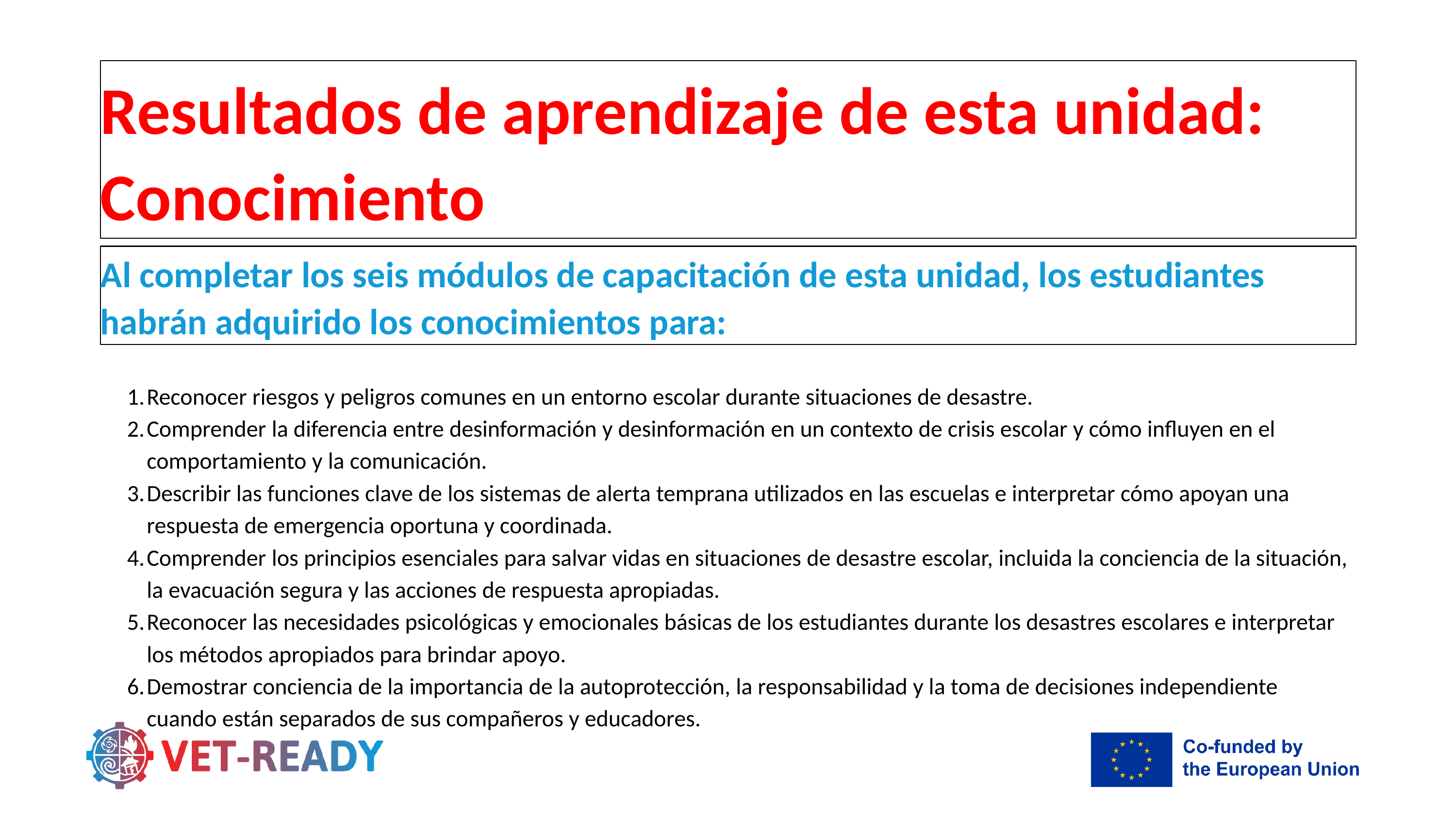

Resultados de aprendizaje de esta unidad: Conocimiento

Al completar los seis módulos de capacitación de esta unidad, los estudiantes habrán adquirido los conocimientos para:
Reconocer riesgos y peligros comunes en un entorno escolar durante situaciones de desastre.
Comprender la diferencia entre desinformación y desinformación en un contexto de crisis escolar y cómo influyen en el comportamiento y la comunicación.
Describir las funciones clave de los sistemas de alerta temprana utilizados en las escuelas e interpretar cómo apoyan una respuesta de emergencia oportuna y coordinada.
Comprender los principios esenciales para salvar vidas en situaciones de desastre escolar, incluida la conciencia de la situación, la evacuación segura y las acciones de respuesta apropiadas.
Reconocer las necesidades psicológicas y emocionales básicas de los estudiantes durante los desastres escolares e interpretar los métodos apropiados para brindar apoyo.
Demostrar conciencia de la importancia de la autoprotección, la responsabilidad y la toma de decisiones independiente cuando están separados de sus compañeros y educadores.